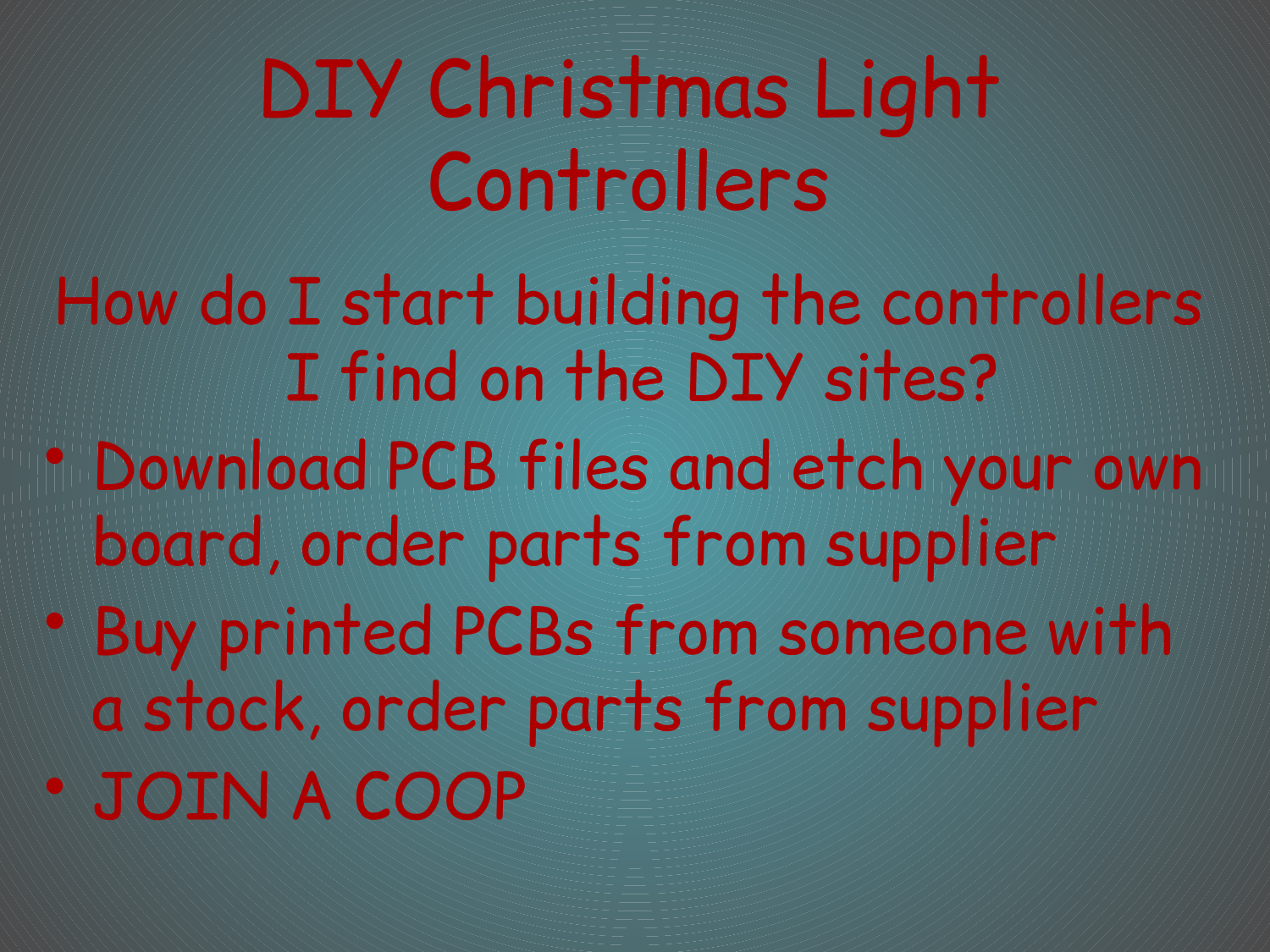

# DIY Christmas Light Controllers
How do I start building the controllers I find on the DIY sites?
Download PCB files and etch your own board, order parts from supplier
Buy printed PCBs from someone with a stock, order parts from supplier
JOIN A COOP

8